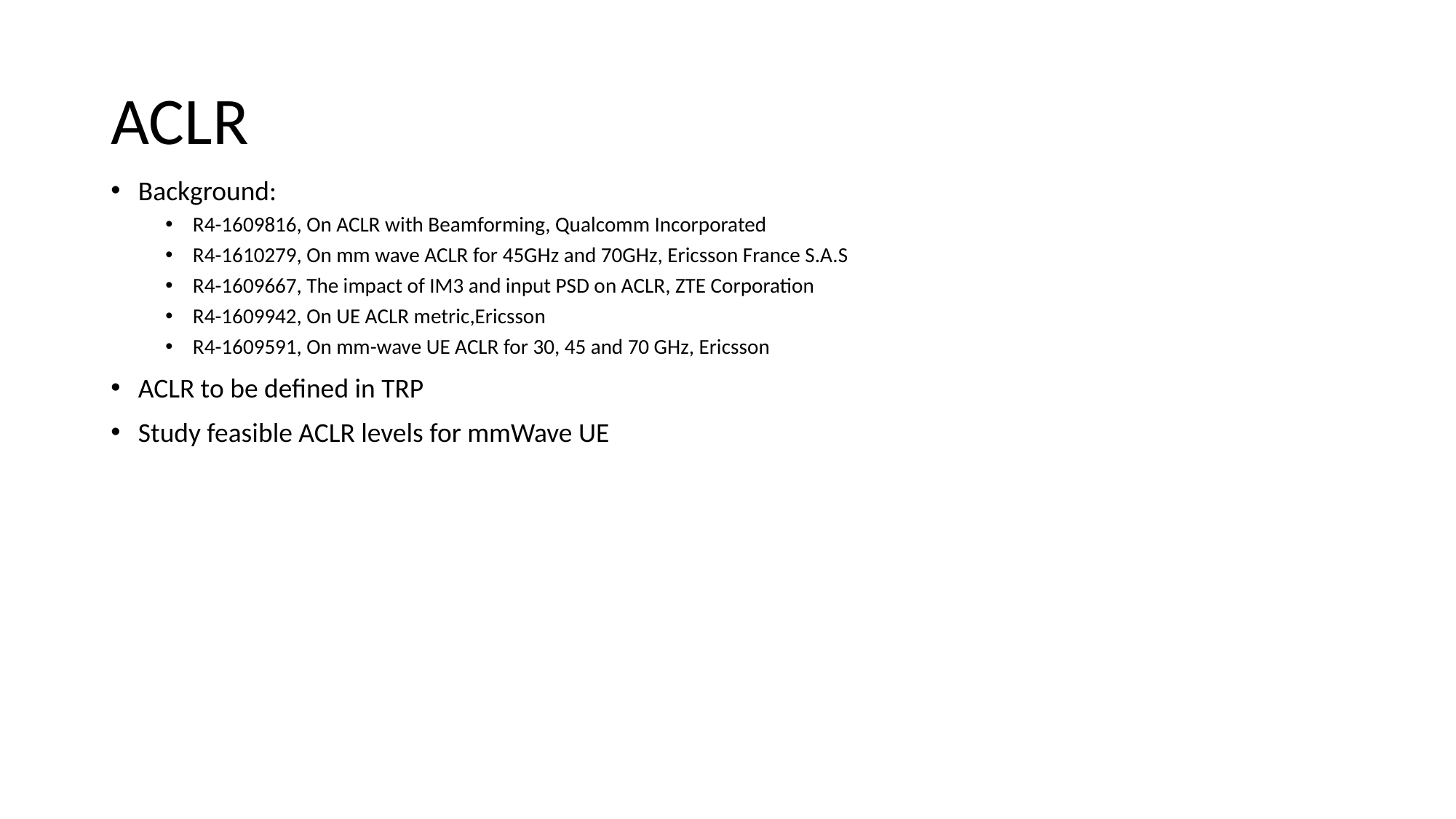

# ACLR
Background:
R4-1609816, On ACLR with Beamforming, Qualcomm Incorporated
R4-1610279, On mm wave ACLR for 45GHz and 70GHz, Ericsson France S.A.S
R4-1609667, The impact of IM3 and input PSD on ACLR, ZTE Corporation
R4-1609942, On UE ACLR metric,Ericsson
R4-1609591, On mm-wave UE ACLR for 30, 45 and 70 GHz, Ericsson
ACLR to be defined in TRP
Study feasible ACLR levels for mmWave UE